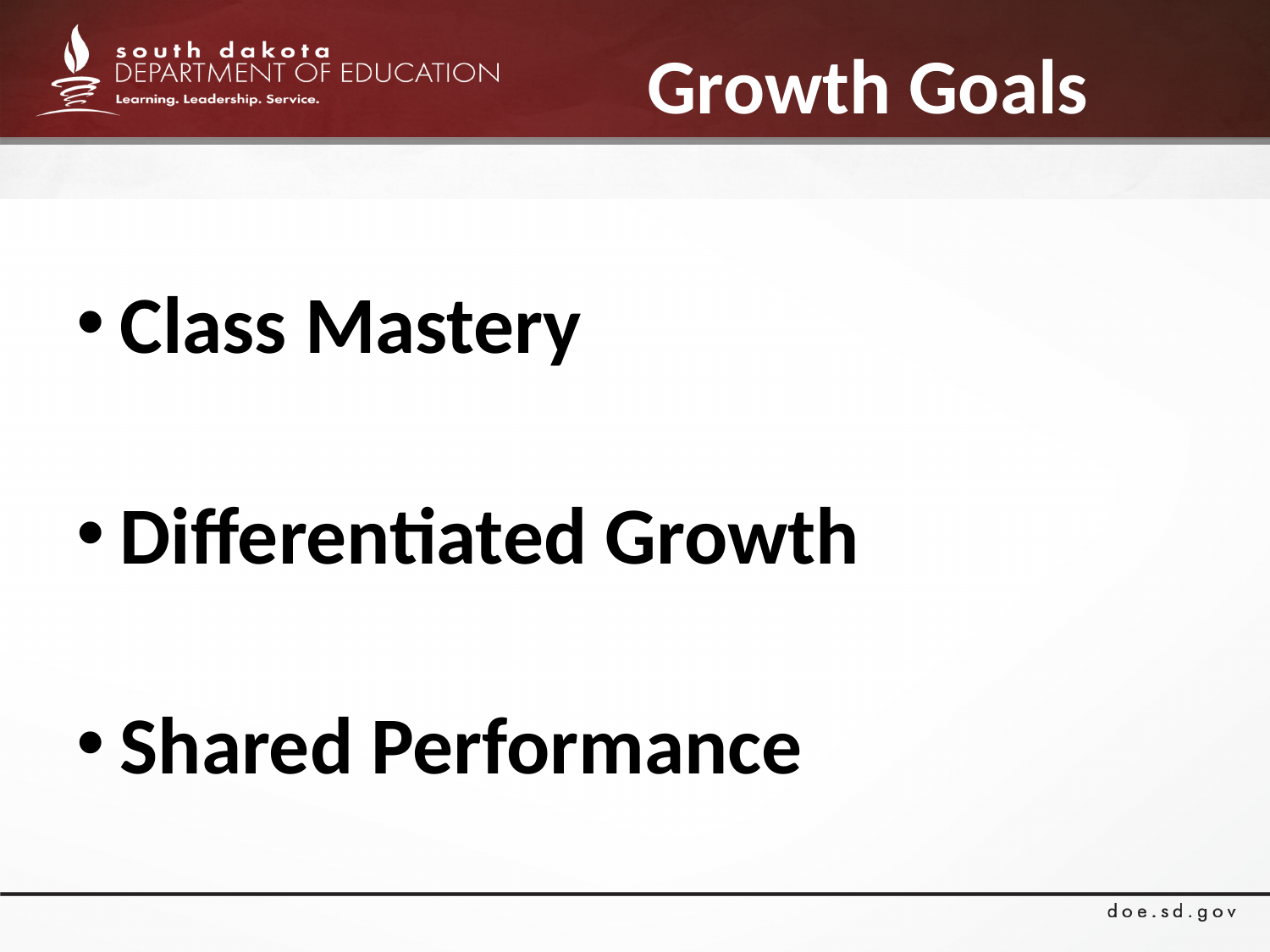

# Growth Goals
Class Mastery
Differentiated Growth
Shared Performance